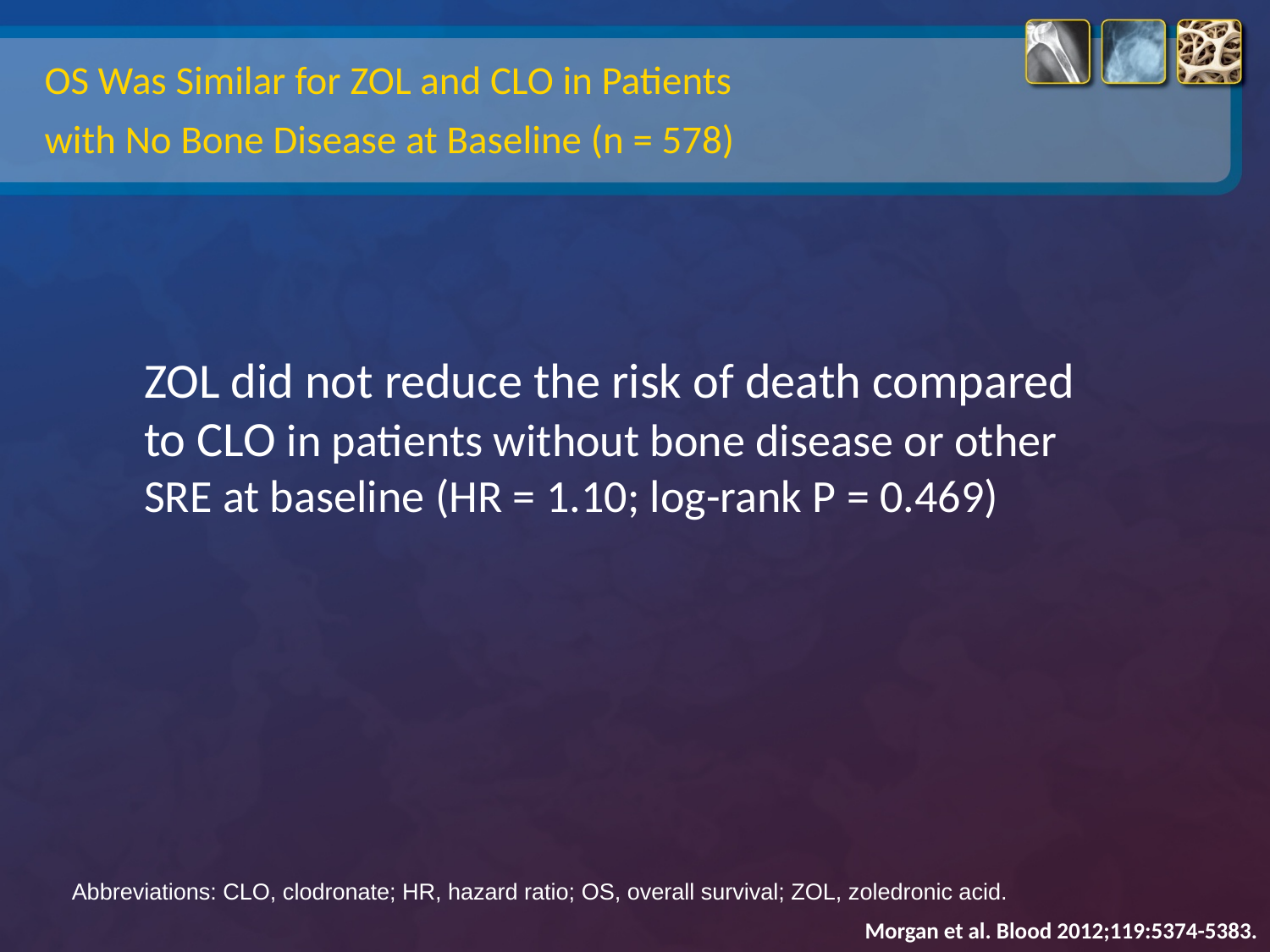

# OS Was Similar for ZOL and CLO in Patients with No Bone Disease at Baseline (n = 578)
ZOL did not reduce the risk of death compared to CLO in patients without bone disease or other SRE at baseline (HR = 1.10; log-rank P = 0.469)
Abbreviations: CLO, clodronate; HR, hazard ratio; OS, overall survival; ZOL, zoledronic acid.
Morgan et al. Blood 2012;119:5374-5383.